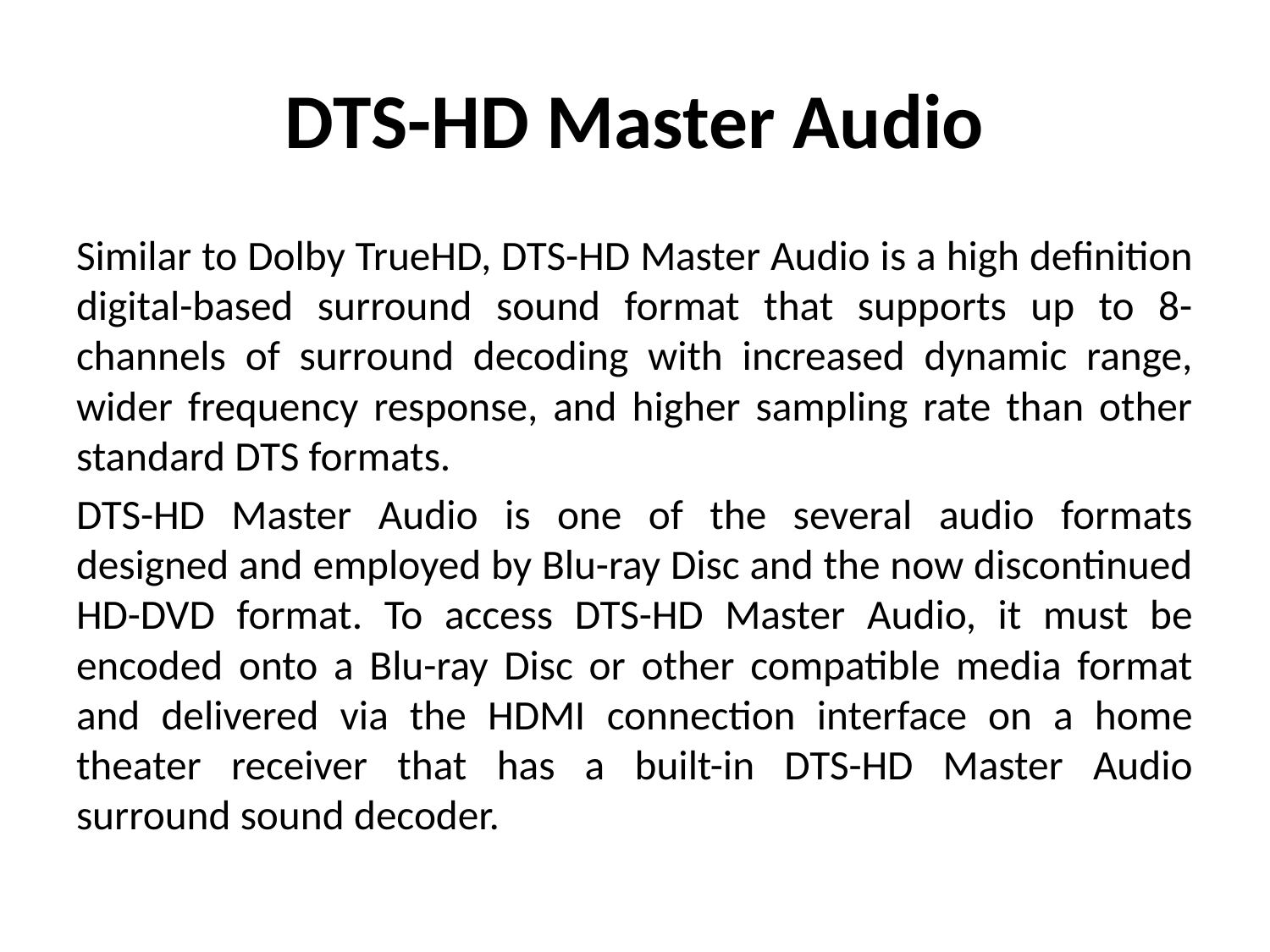

# DTS-HD Master Audio
Similar to Dolby TrueHD, DTS-HD Master Audio is a high definition digital-based surround sound format that supports up to 8-channels of surround decoding with increased dynamic range, wider frequency response, and higher sampling rate than other standard DTS formats.
DTS-HD Master Audio is one of the several audio formats designed and employed by Blu-ray Disc and the now discontinued HD-DVD format. To access DTS-HD Master Audio, it must be encoded onto a Blu-ray Disc or other compatible media format and delivered via the HDMI connection interface on a home theater receiver that has a built-in DTS-HD Master Audio surround sound decoder.